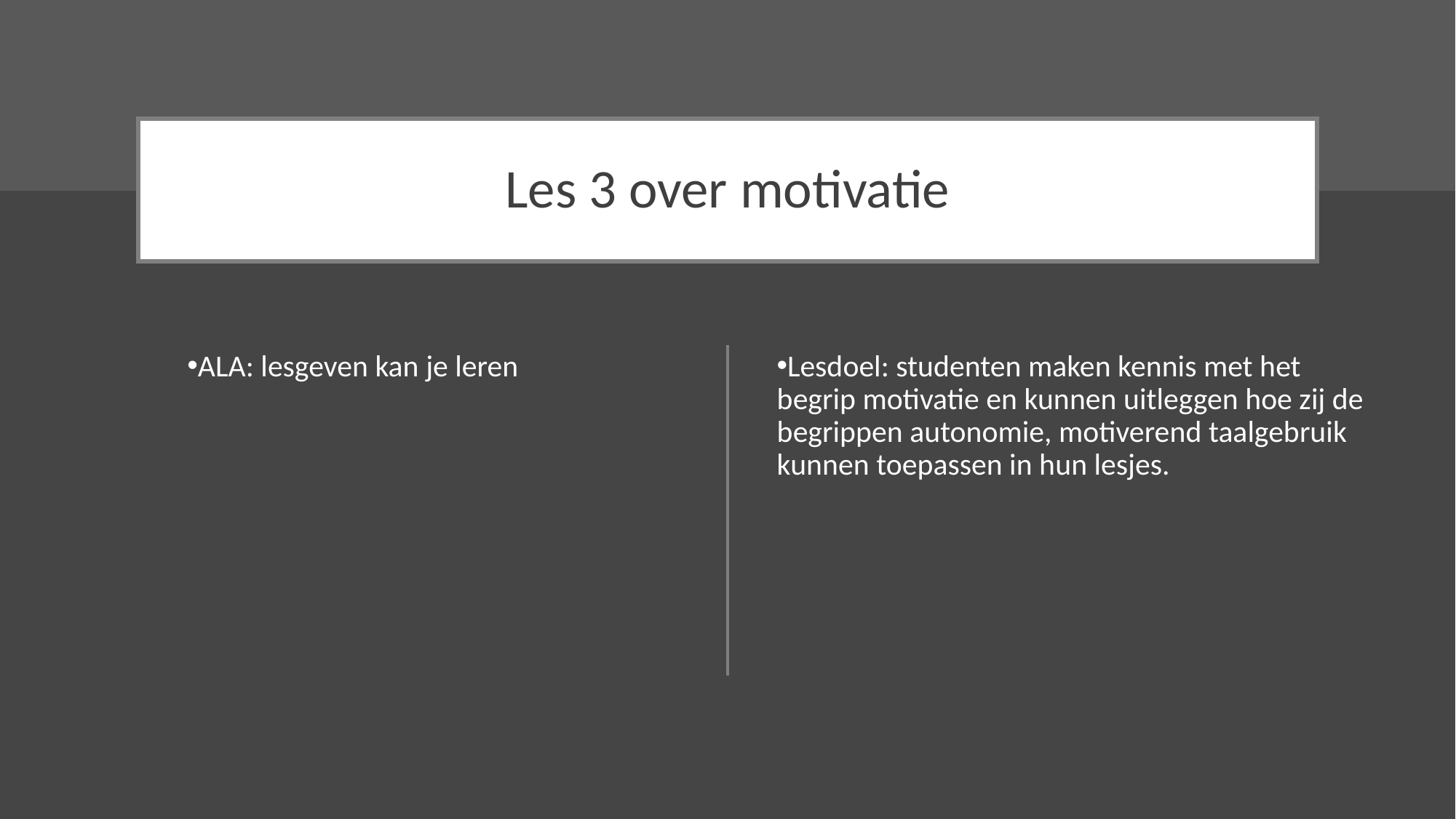

# Les 3 over motivatie
ALA: lesgeven kan je leren
Lesdoel: studenten maken kennis met het begrip motivatie en kunnen uitleggen hoe zij de begrippen autonomie, motiverend taalgebruik kunnen toepassen in hun lesjes.